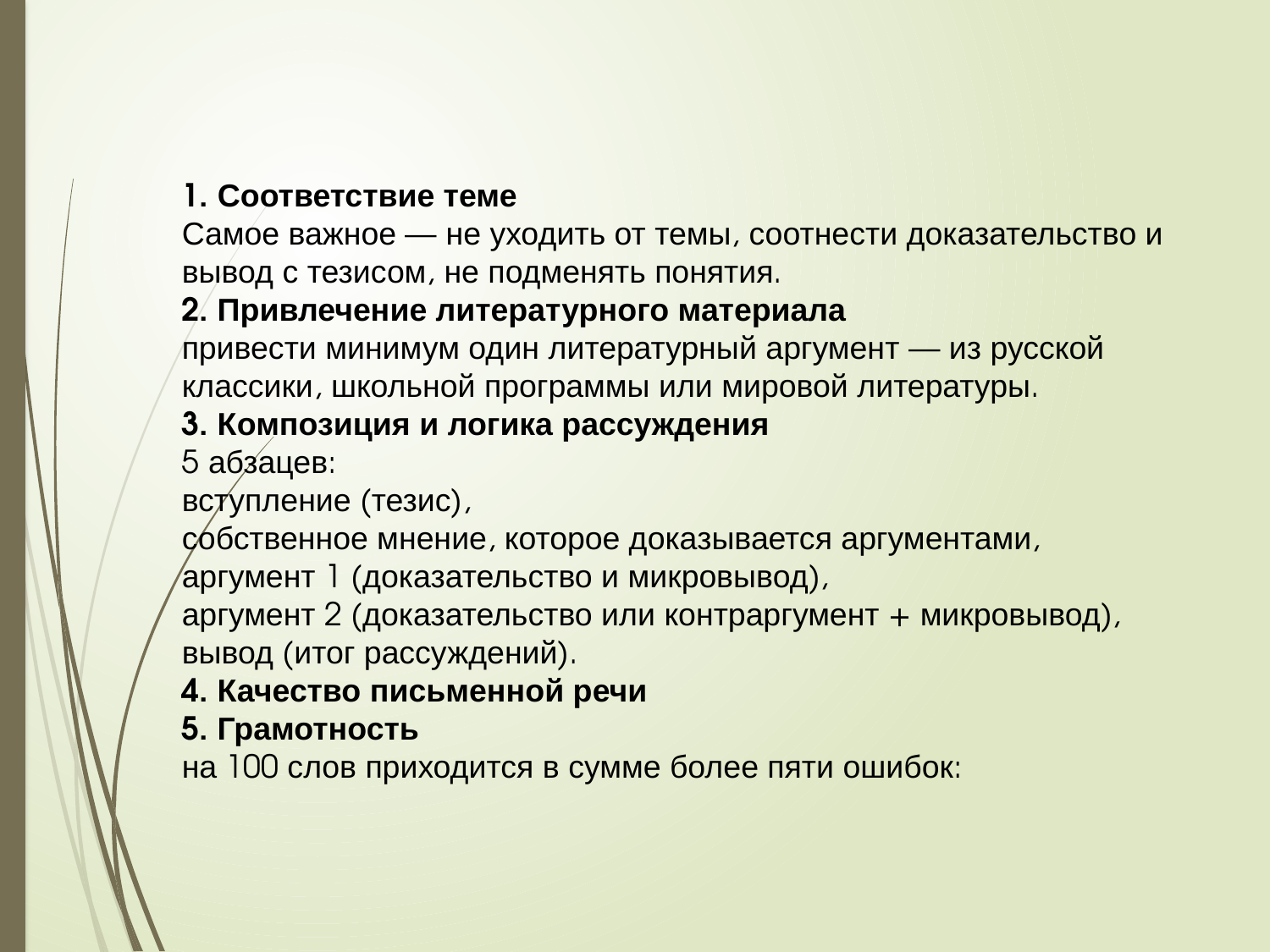

1. Соответствие теме
Самое важное — не уходить от темы, соотнести доказательство и вывод с тезисом, не подменять понятия.
2. Привлечение литературного материала
привести минимум один литературный аргумент — из русской классики, школьной программы или мировой литературы.
3. Композиция и логика рассуждения
5 абзацев:
вступление (тезис),
собственное мнение, которое доказывается аргументами,
аргумент 1 (доказательство и микровывод),
аргумент 2 (доказательство или контраргумент + микровывод),
вывод (итог рассуждений).
4. Качество письменной речи
5. Грамотность
на 100 слов приходится в сумме более пяти ошибок: